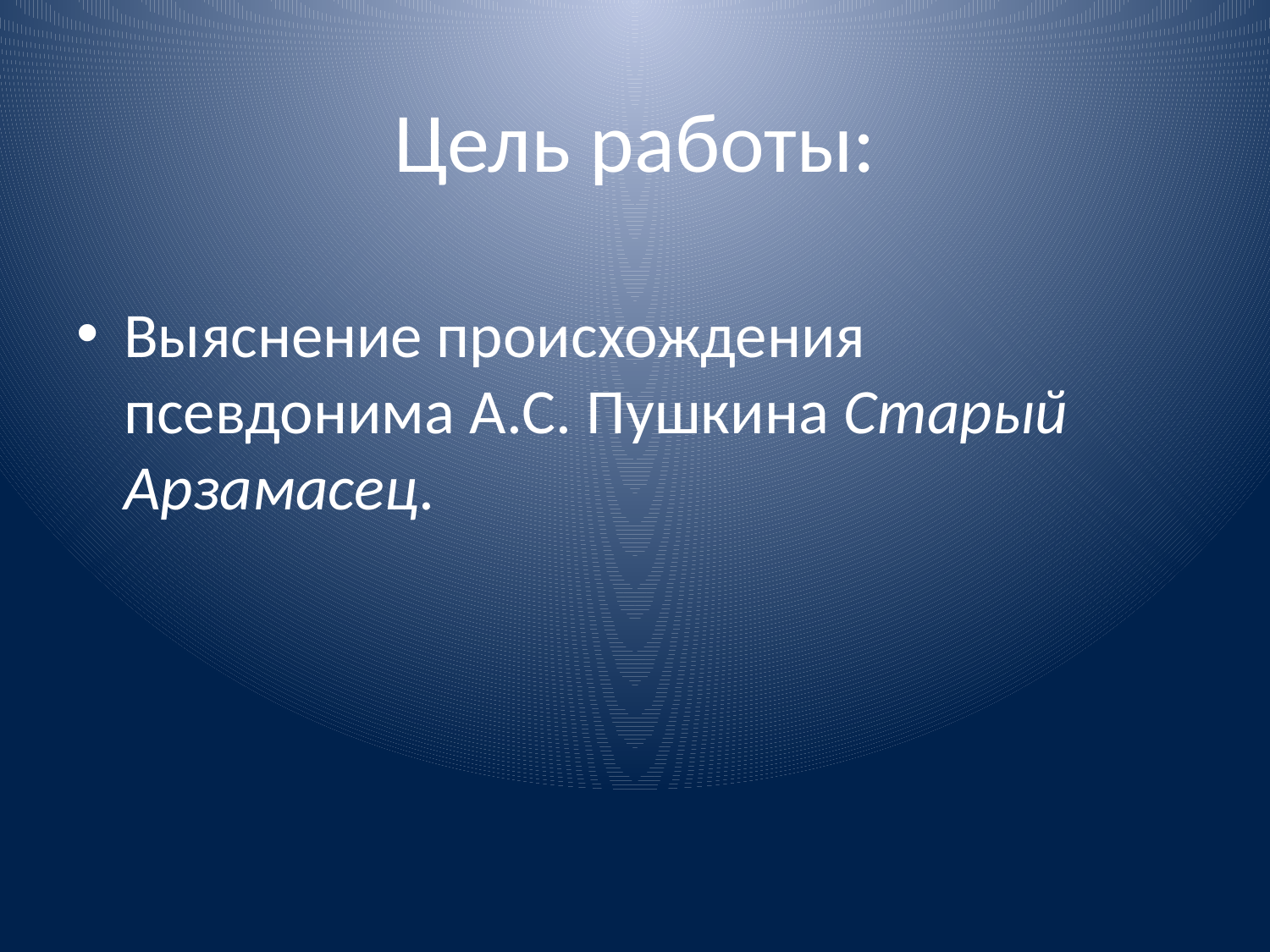

# Цель работы:
Выяснение происхождения псевдонима А.С. Пушкина Старый Арзамасец.